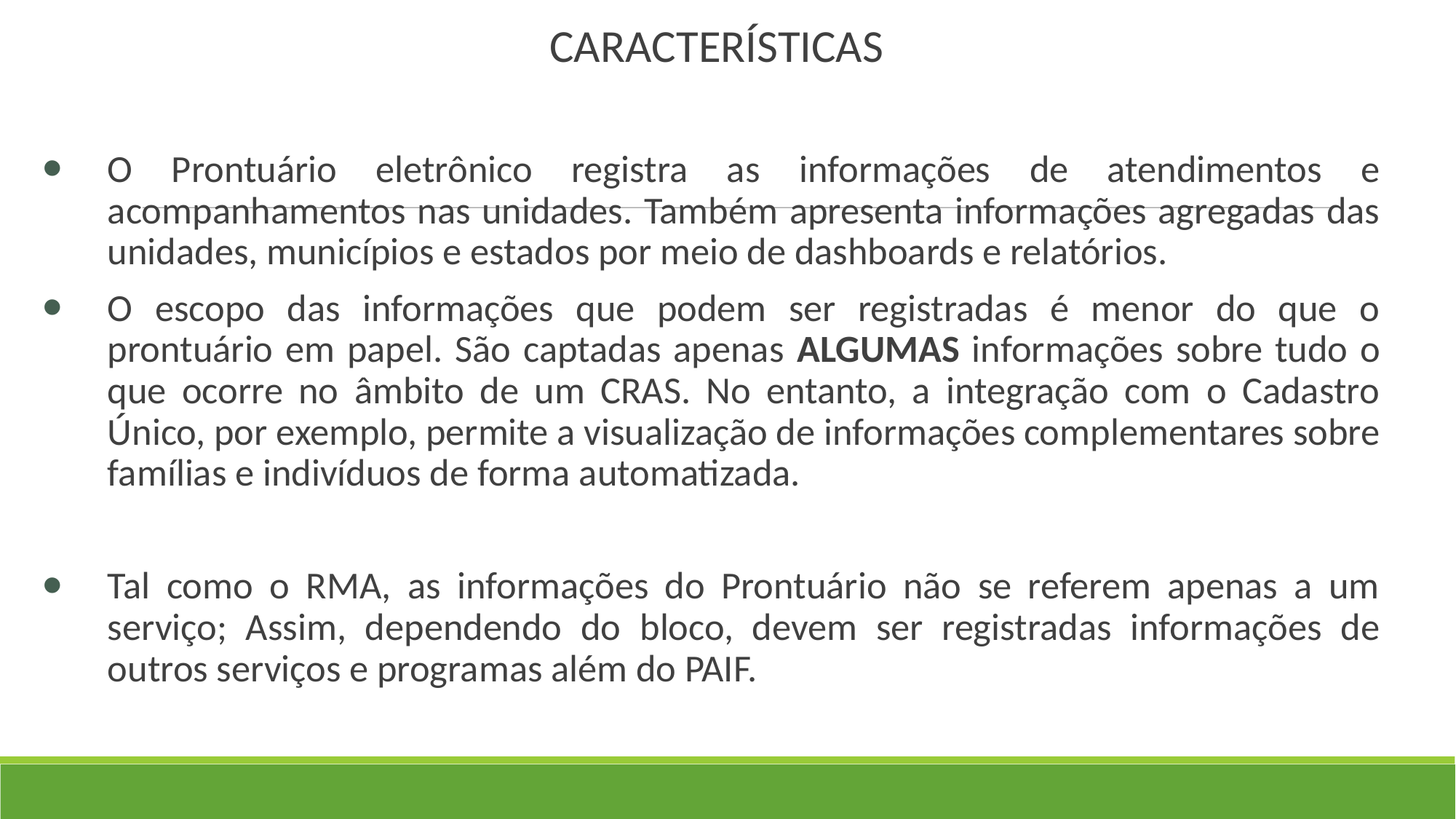

# CARACTERÍSTICAS

O Prontuário eletrônico registra as informações de atendimentos e acompanhamentos nas unidades. Também apresenta informações agregadas das unidades, municípios e estados por meio de dashboards e relatórios.
O escopo das informações que podem ser registradas é menor do que o prontuário em papel. São captadas apenas ALGUMAS informações sobre tudo o que ocorre no âmbito de um CRAS. No entanto, a integração com o Cadastro Único, por exemplo, permite a visualização de informações complementares sobre famílias e indivíduos de forma automatizada.

Tal como o RMA, as informações do Prontuário não se referem apenas a um serviço; Assim, dependendo do bloco, devem ser registradas informações de outros serviços e programas além do PAIF.